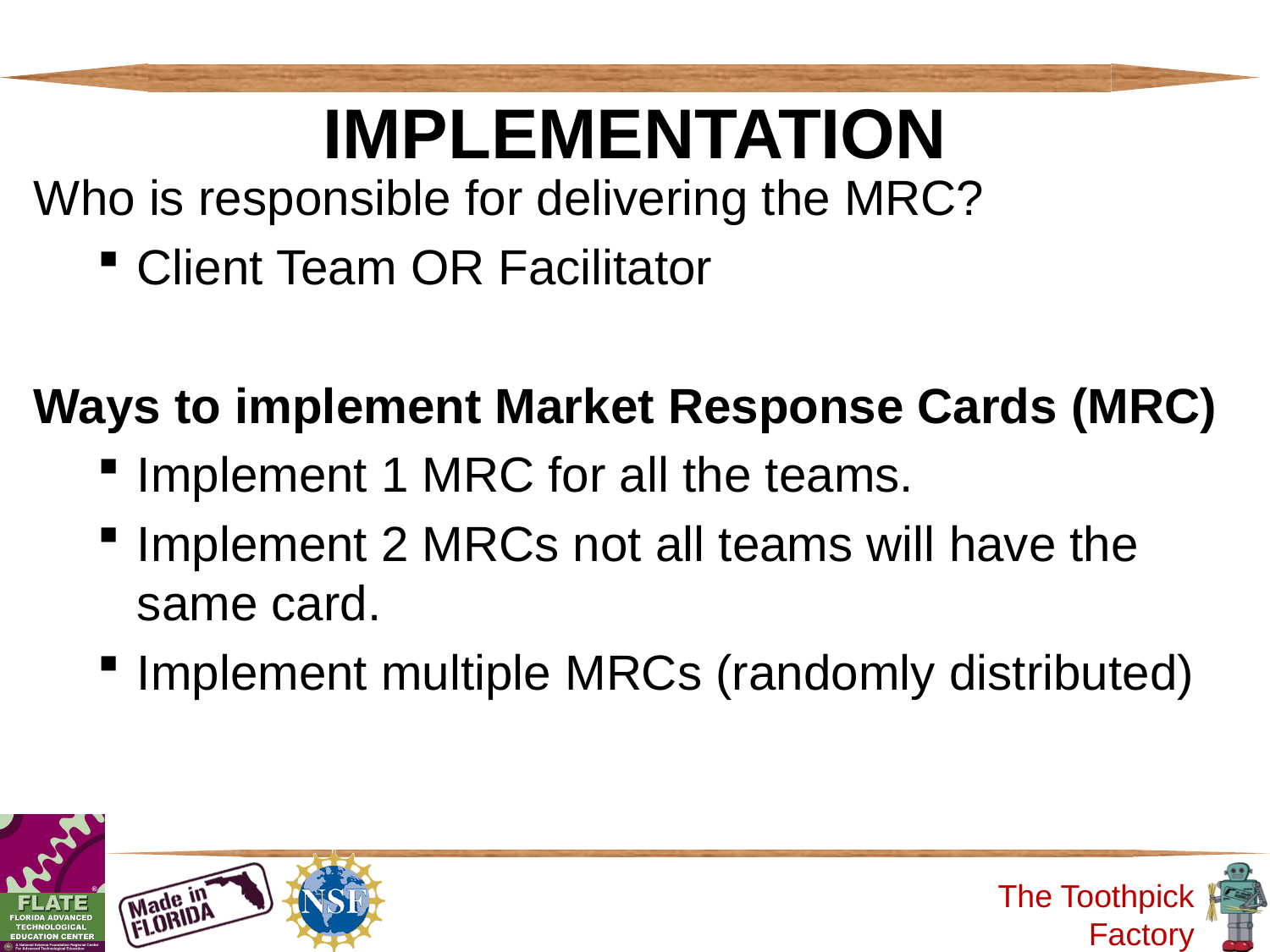

IMPLEMENTATION

Who is responsible for delivering the MRC?
Client Team OR Facilitator

Ways to implement Market Response Cards (MRC)
Implement 1 MRC for all the teams.
Implement 2 MRCs not all teams will have the same card.
Implement multiple MRCs (randomly distributed)